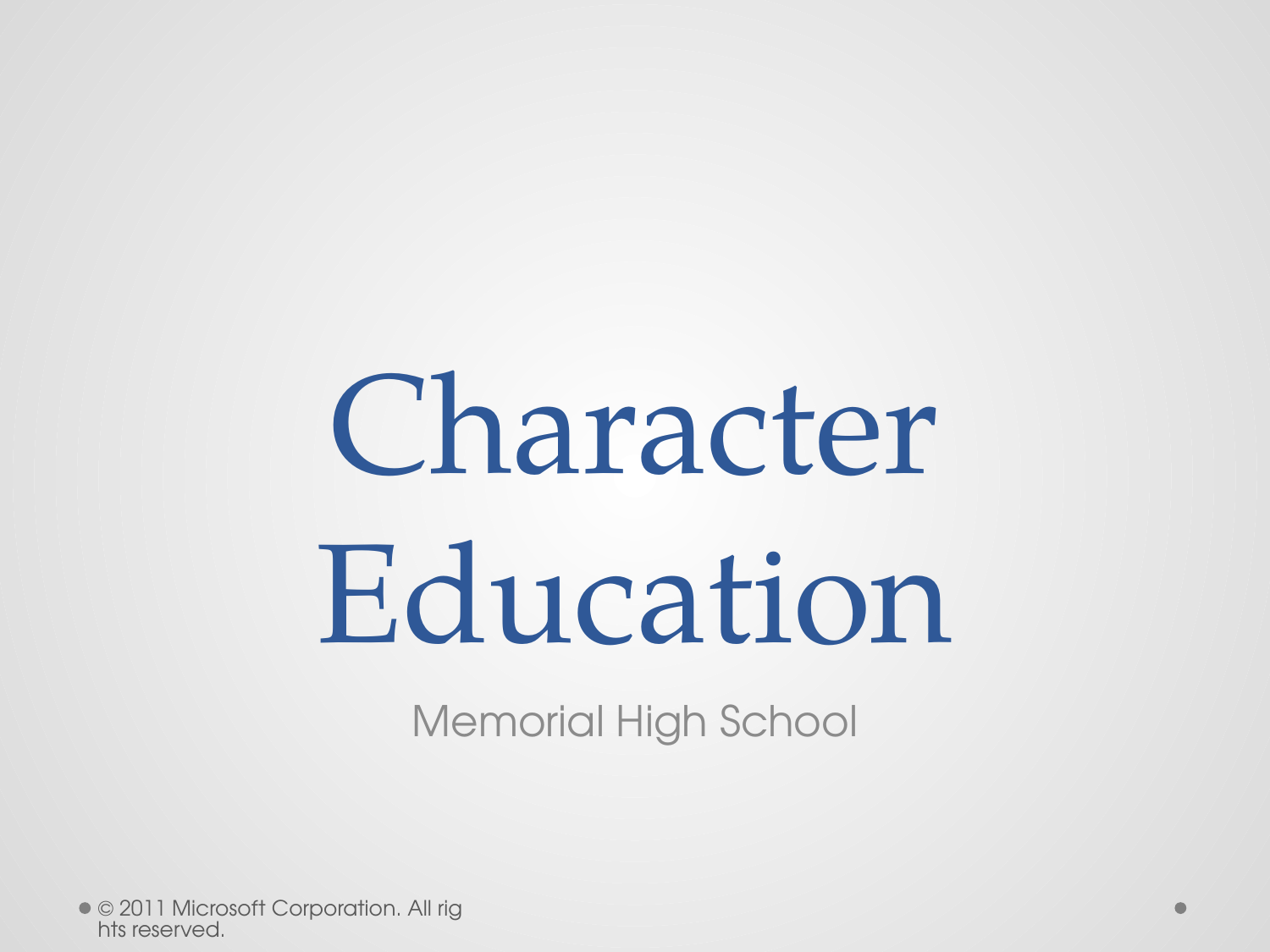

# Character Education
Memorial High School
© 2011 Microsoft Corporation. All rights reserved.